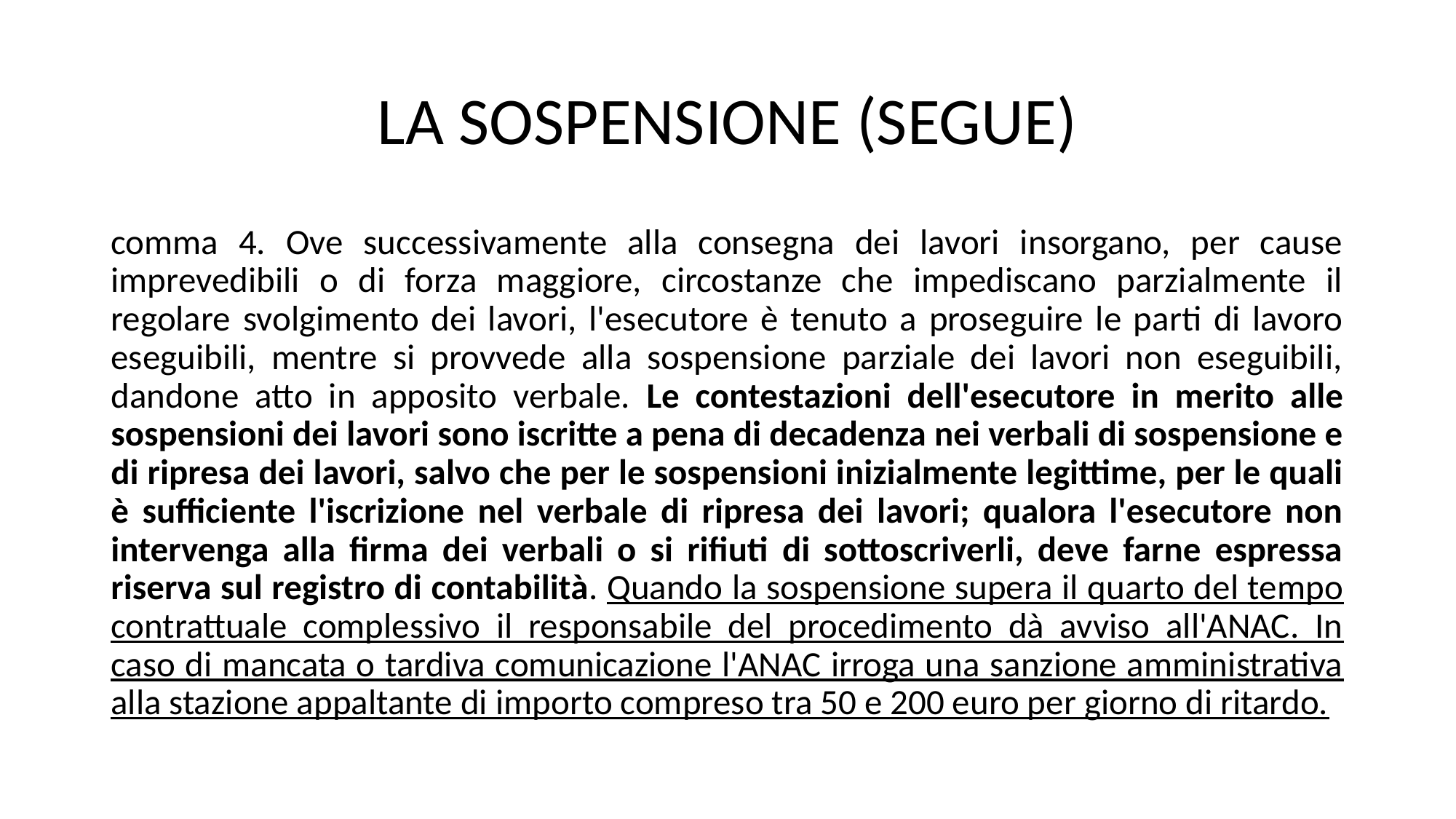

# LA SOSPENSIONE (SEGUE)
comma 4. Ove successivamente alla consegna dei lavori insorgano, per cause imprevedibili o di forza maggiore, circostanze che impediscano parzialmente il regolare svolgimento dei lavori, l'esecutore è tenuto a proseguire le parti di lavoro eseguibili, mentre si provvede alla sospensione parziale dei lavori non eseguibili, dandone atto in apposito verbale. Le contestazioni dell'esecutore in merito alle sospensioni dei lavori sono iscritte a pena di decadenza nei verbali di sospensione e di ripresa dei lavori, salvo che per le sospensioni inizialmente legittime, per le quali è sufficiente l'iscrizione nel verbale di ripresa dei lavori; qualora l'esecutore non intervenga alla firma dei verbali o si rifiuti di sottoscriverli, deve farne espressa riserva sul registro di contabilità. Quando la sospensione supera il quarto del tempo contrattuale complessivo il responsabile del procedimento dà avviso all'ANAC. In caso di mancata o tardiva comunicazione l'ANAC irroga una sanzione amministrativa alla stazione appaltante di importo compreso tra 50 e 200 euro per giorno di ritardo.